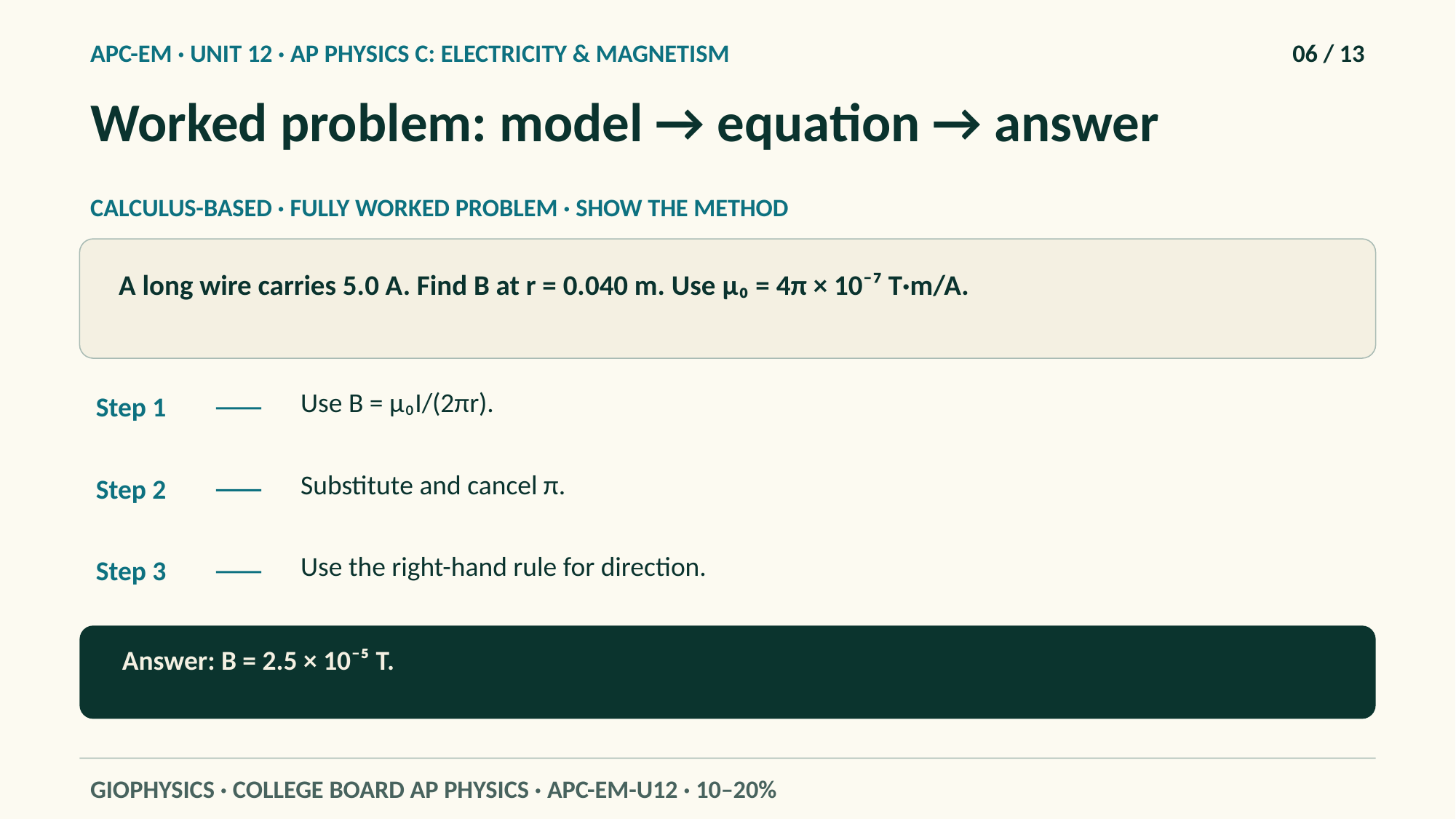

APC-EM · UNIT 12 · AP PHYSICS C: ELECTRICITY & MAGNETISM
06 / 13
Worked problem: model → equation → answer
CALCULUS-BASED · FULLY WORKED PROBLEM · SHOW THE METHOD

A long wire carries 5.0 A. Find B at r = 0.040 m. Use μ₀ = 4π × 10⁻⁷ T·m/A.
Use B = μ₀I/(2πr).
Step 1

Substitute and cancel π.
Step 2

Use the right-hand rule for direction.
Step 3

Answer: B = 2.5 × 10⁻⁵ T.

GIOPHYSICS · COLLEGE BOARD AP PHYSICS · APC-EM-U12 · 10–20%